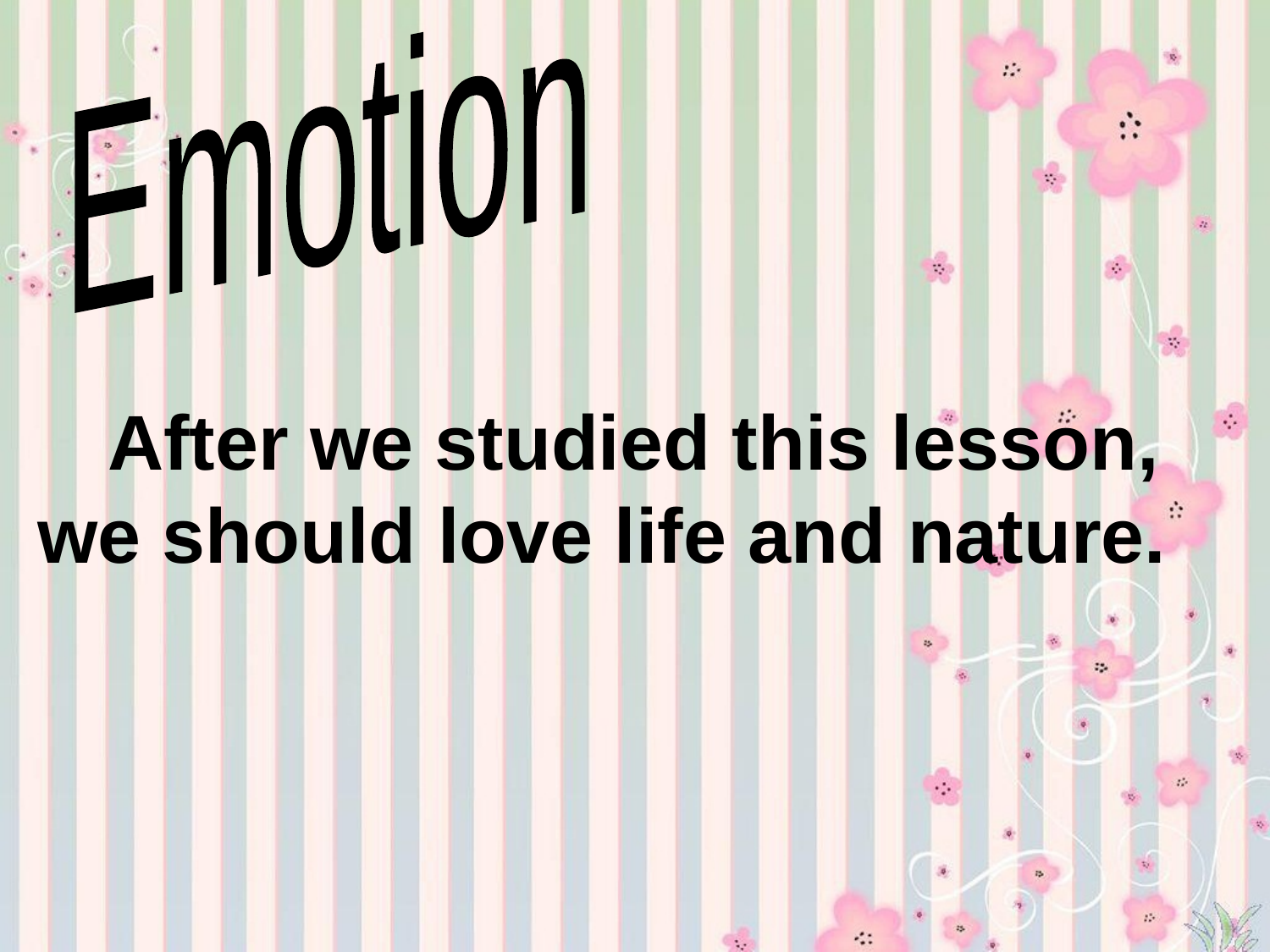

Emotion
    After we studied this lesson,  we should love life and nature.